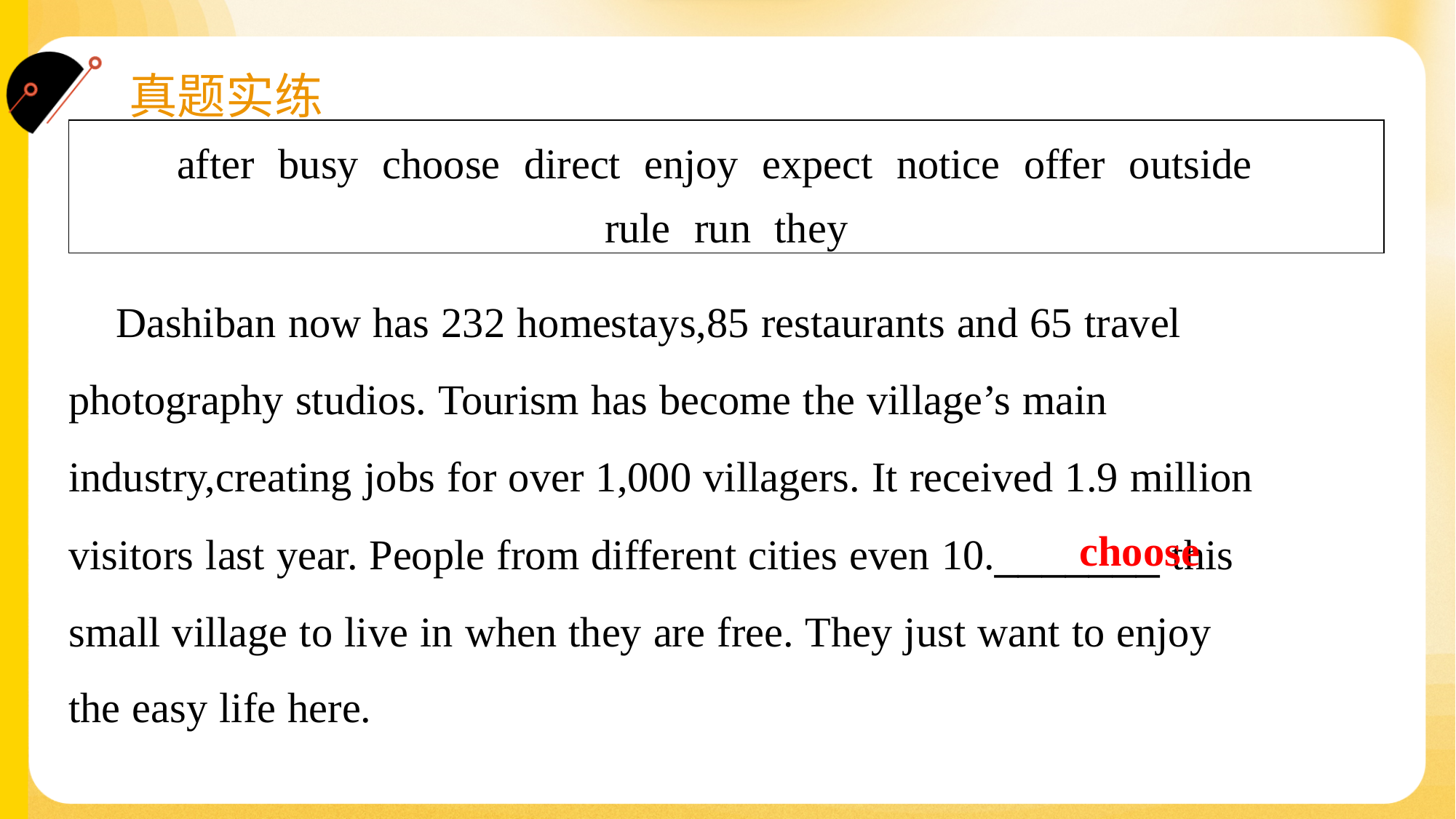

| after busy choose direct enjoy expect notice offer outside rule run they |
| --- |
    Dashiban now has 232 homestays,85 restaurants and 65 travel
photography studios. Tourism has become the village’s main
industry,creating jobs for over 1,000 villagers. It received 1.9 million
visitors last year. People from different cities even 10._______ this
small village to live in when they are free. They just want to enjoy
the easy life here.#1.6
choose